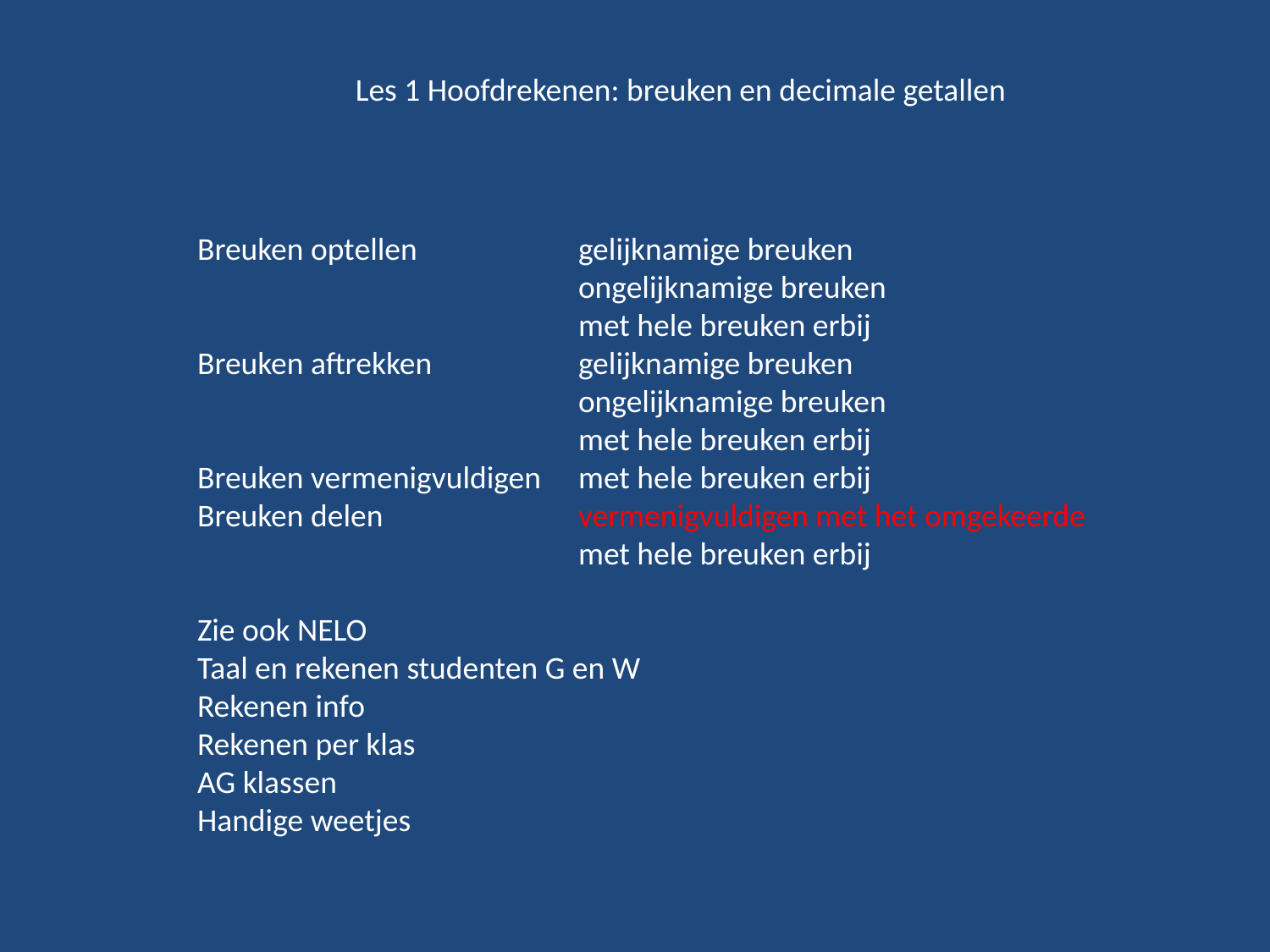

Les 1 Hoofdrekenen: breuken en decimale getallen
Breuken optellen		gelijknamige breuken
			ongelijknamige breuken
			met hele breuken erbij
Breuken aftrekken		gelijknamige breuken
			ongelijknamige breuken
			met hele breuken erbij
Breuken vermenigvuldigen	met hele breuken erbij
Breuken delen		vermenigvuldigen met het omgekeerde
			met hele breuken erbij

Zie ook NELO
Taal en rekenen studenten G en W
Rekenen info
Rekenen per klas
AG klassen
Handige weetjes